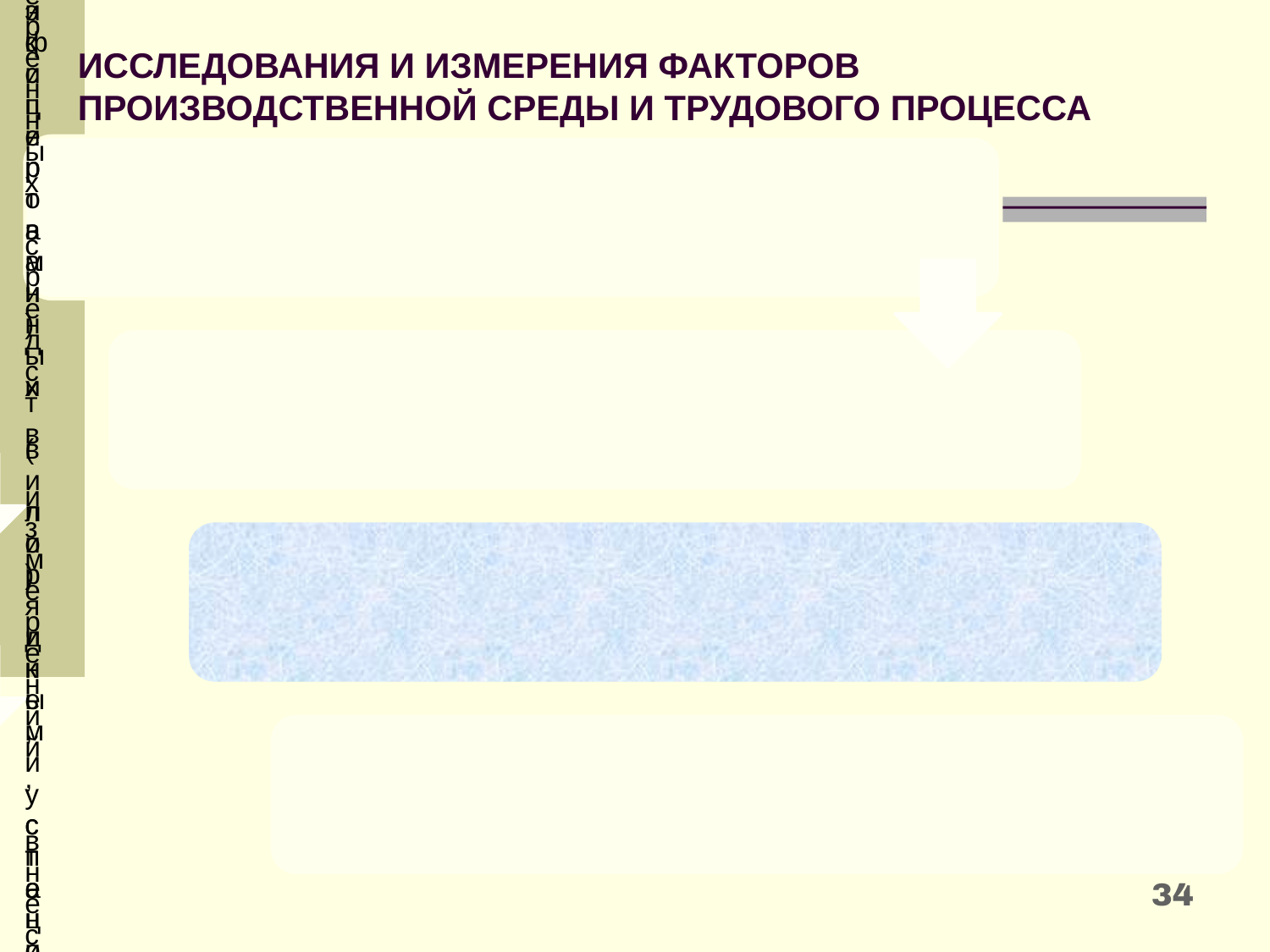

# Исследования и измерения факторов производственной среды и трудового процесса

34